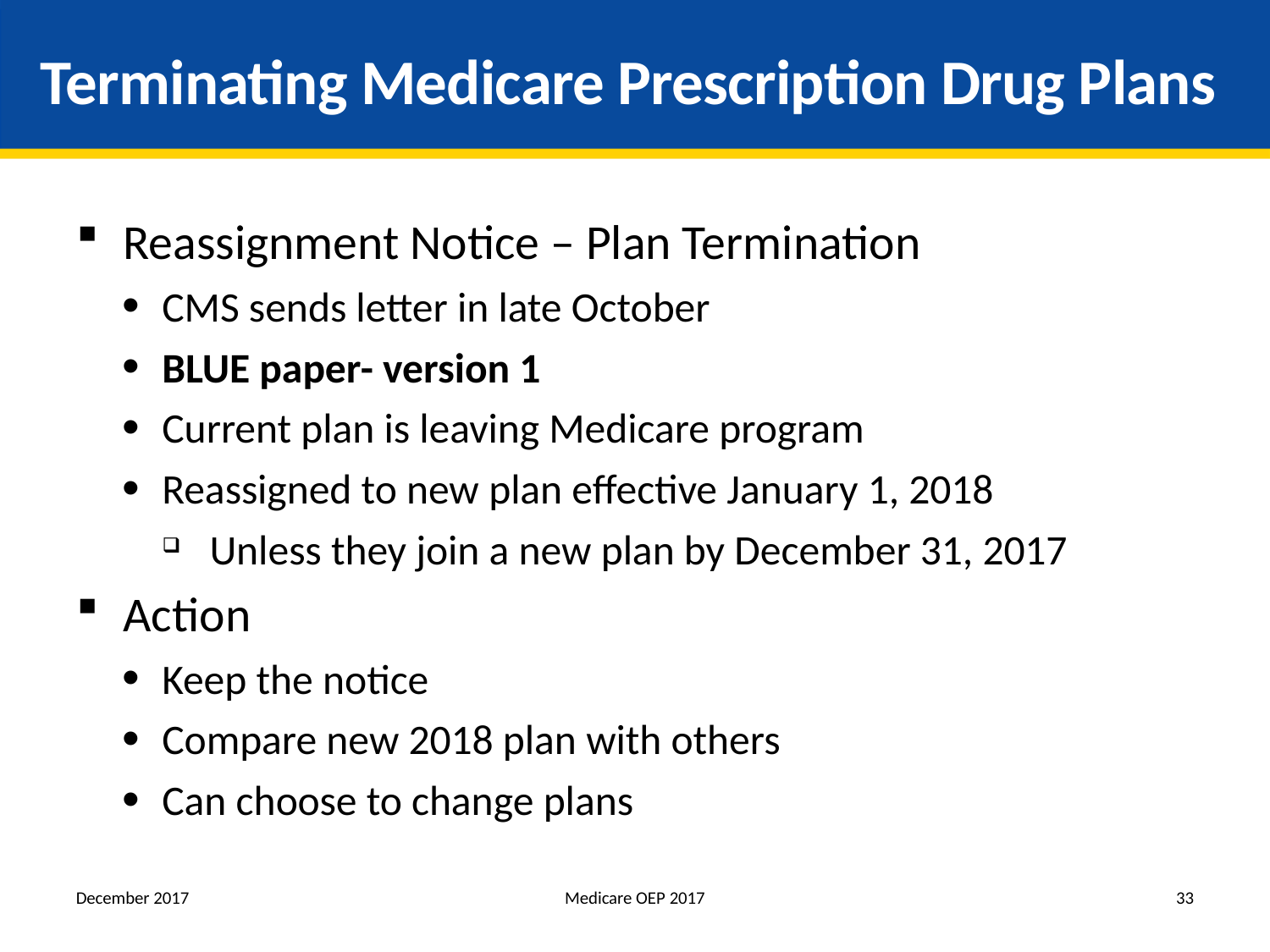

# Terminating Medicare Prescription Drug Plans
Reassignment Notice – Plan Termination
CMS sends letter in late October
BLUE paper- version 1
Current plan is leaving Medicare program
Reassigned to new plan effective January 1, 2018
Unless they join a new plan by December 31, 2017
Action
Keep the notice
Compare new 2018 plan with others
Can choose to change plans

December 2017
Medicare OEP 2017
33